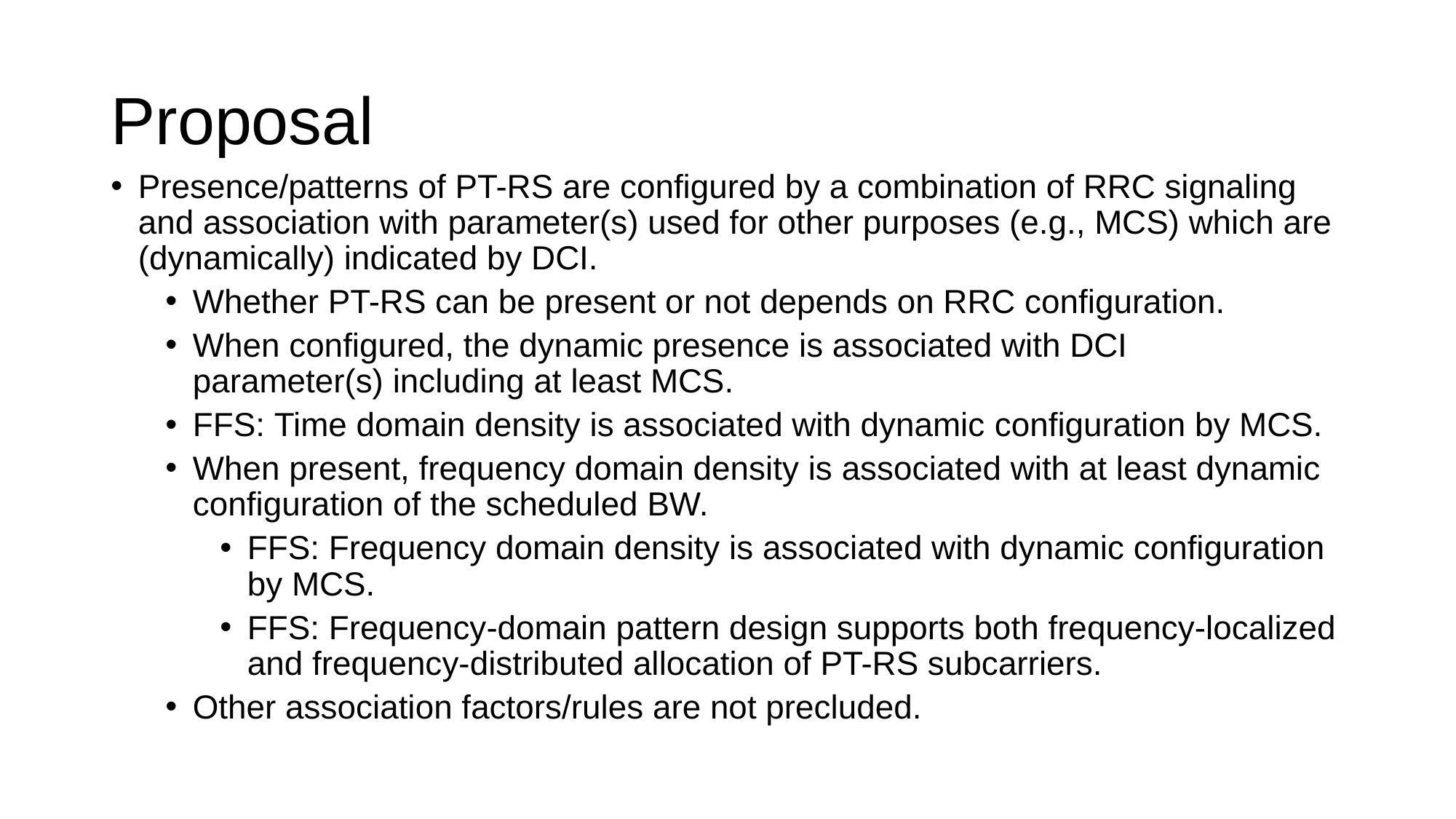

# Proposal
Presence/patterns of PT-RS are configured by a combination of RRC signaling and association with parameter(s) used for other purposes (e.g., MCS) which are (dynamically) indicated by DCI.
Whether PT-RS can be present or not depends on RRC configuration.
When configured, the dynamic presence is associated with DCI parameter(s) including at least MCS.
FFS: Time domain density is associated with dynamic configuration by MCS.
When present, frequency domain density is associated with at least dynamic configuration of the scheduled BW.
FFS: Frequency domain density is associated with dynamic configuration by MCS.
FFS: Frequency-domain pattern design supports both frequency-localized and frequency-distributed allocation of PT-RS subcarriers.
Other association factors/rules are not precluded.